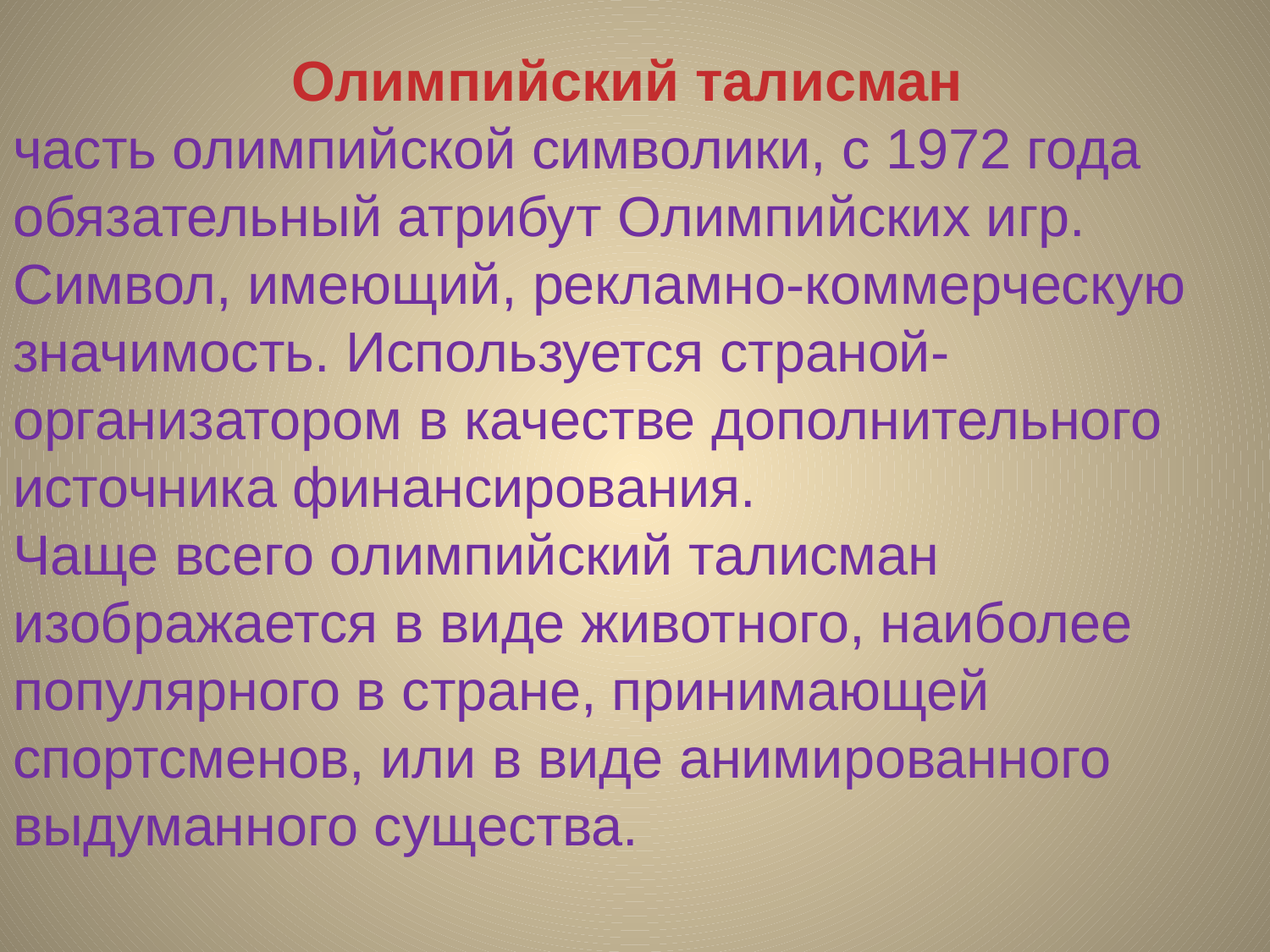

Олимпийский талисман
часть олимпийской символики, с 1972 года обязательный атрибут Олимпийских игр. Символ, имеющий, рекламно-коммерческую значимость. Используется страной-организатором в качестве дополнительного источника финансирования.
Чаще всего олимпийский талисман изображается в виде животного, наиболее популярного в стране, принимающей спортсменов, или в виде анимированного выдуманного существа.